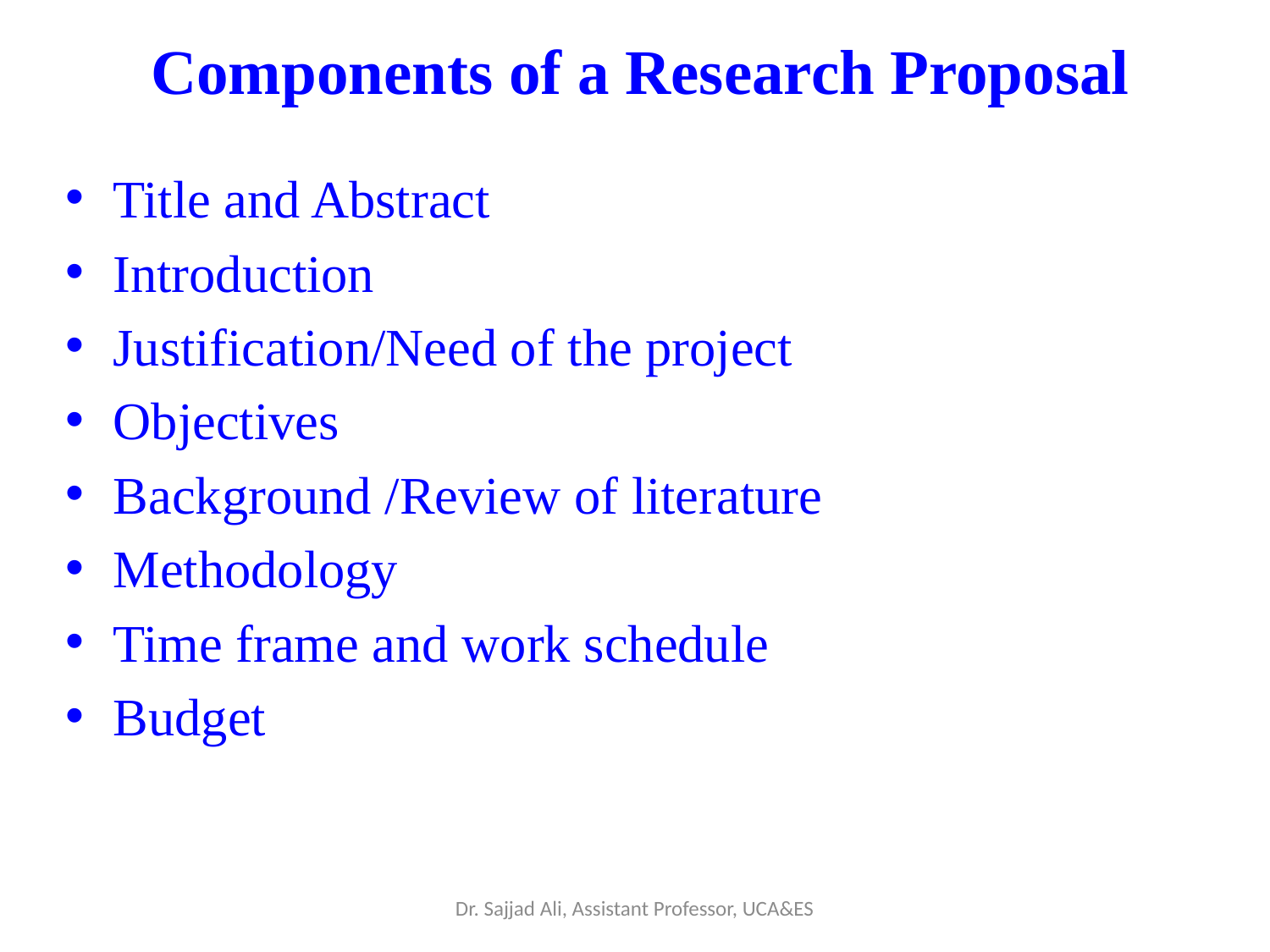

Components of a Research Proposal
Title and Abstract
Introduction
Justification/Need of the project
Objectives
Background /Review of literature
Methodology
Time frame and work schedule
Budget

Dr. Sajjad Ali, Assistant Professor, UCA&ES